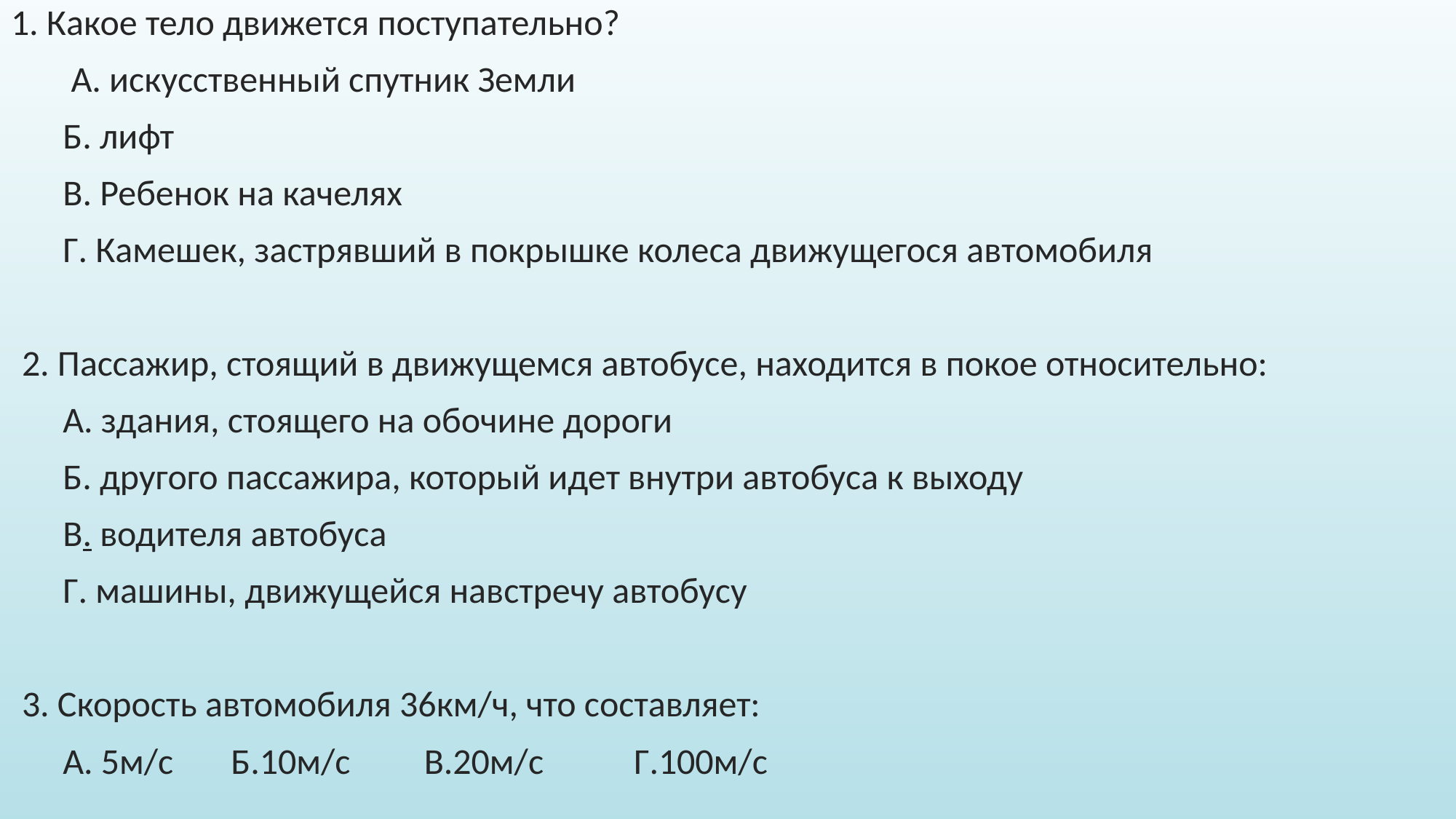

1. Какое тело движется поступательно?
      А. искусственный спутник Земли
     Б. лифт
     В. Ребенок на качелях
     Г. Камешек, застрявший в покрышке колеса движущегося автомобиля

2. Пассажир, стоящий в движущемся автобусе, находится в покое относительно:
     А. здания, стоящего на обочине дороги
     Б. другого пассажира, который идет внутри автобуса к выходу
     В. водителя автобуса
     Г. машины, движущейся навстречу автобусу

3. Скорость автомобиля 36км/ч, что составляет:
     А. 5м/с       Б.10м/с         В.20м/с           Г.100м/с